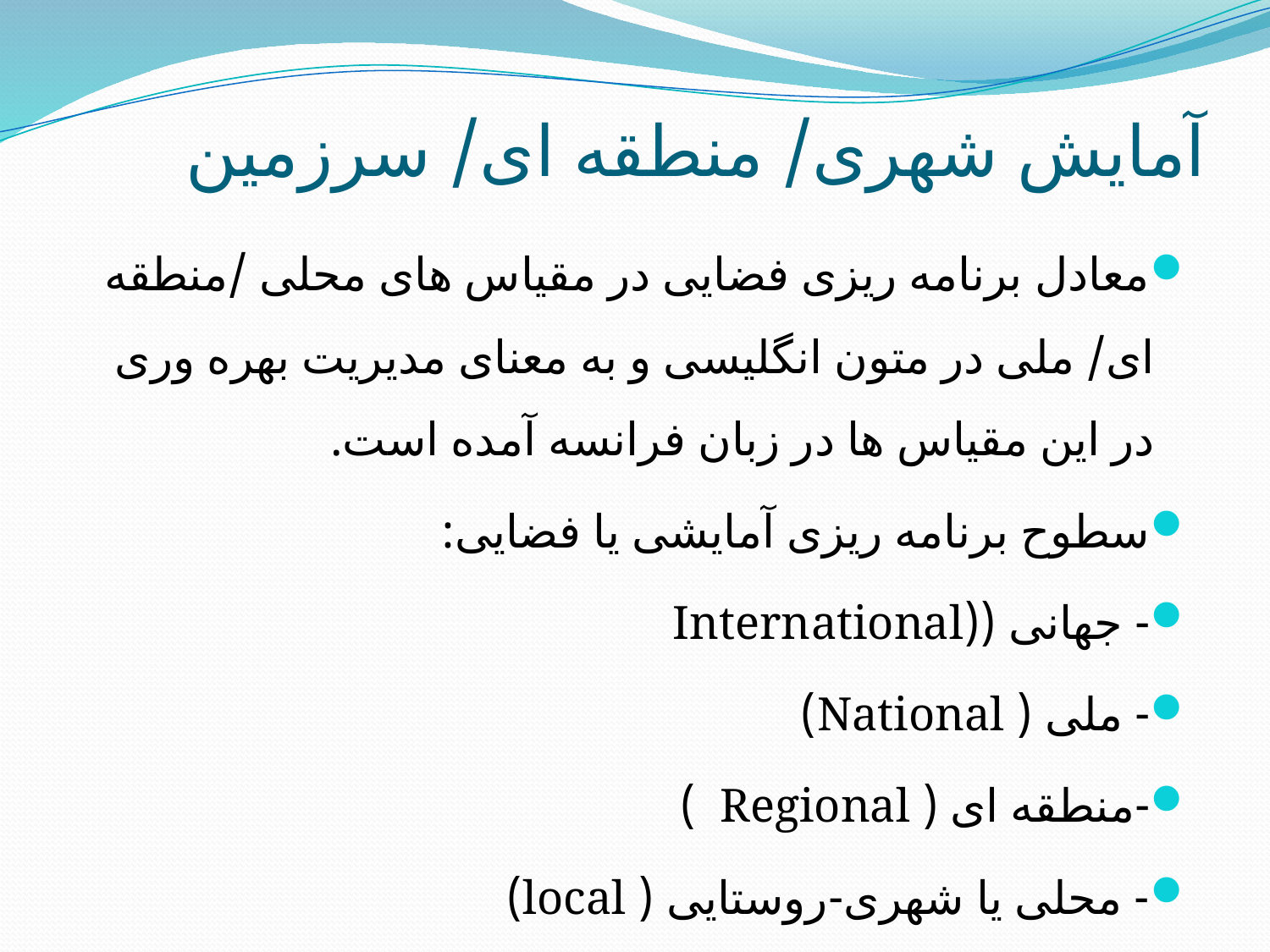

# آمایش شهری/ منطقه ای/ سرزمین
معادل برنامه ریزی فضایی در مقیاس های محلی /منطقه ای/ ملی در متون انگلیسی و به معنای مدیریت بهره وری در این مقیاس ها در زبان فرانسه آمده است.
سطوح برنامه ریزی آمایشی یا فضایی:
- جهانی ((International
- ملی ( National)
-منطقه ای ( Regional  )
- محلی یا شهری-روستایی ( local)